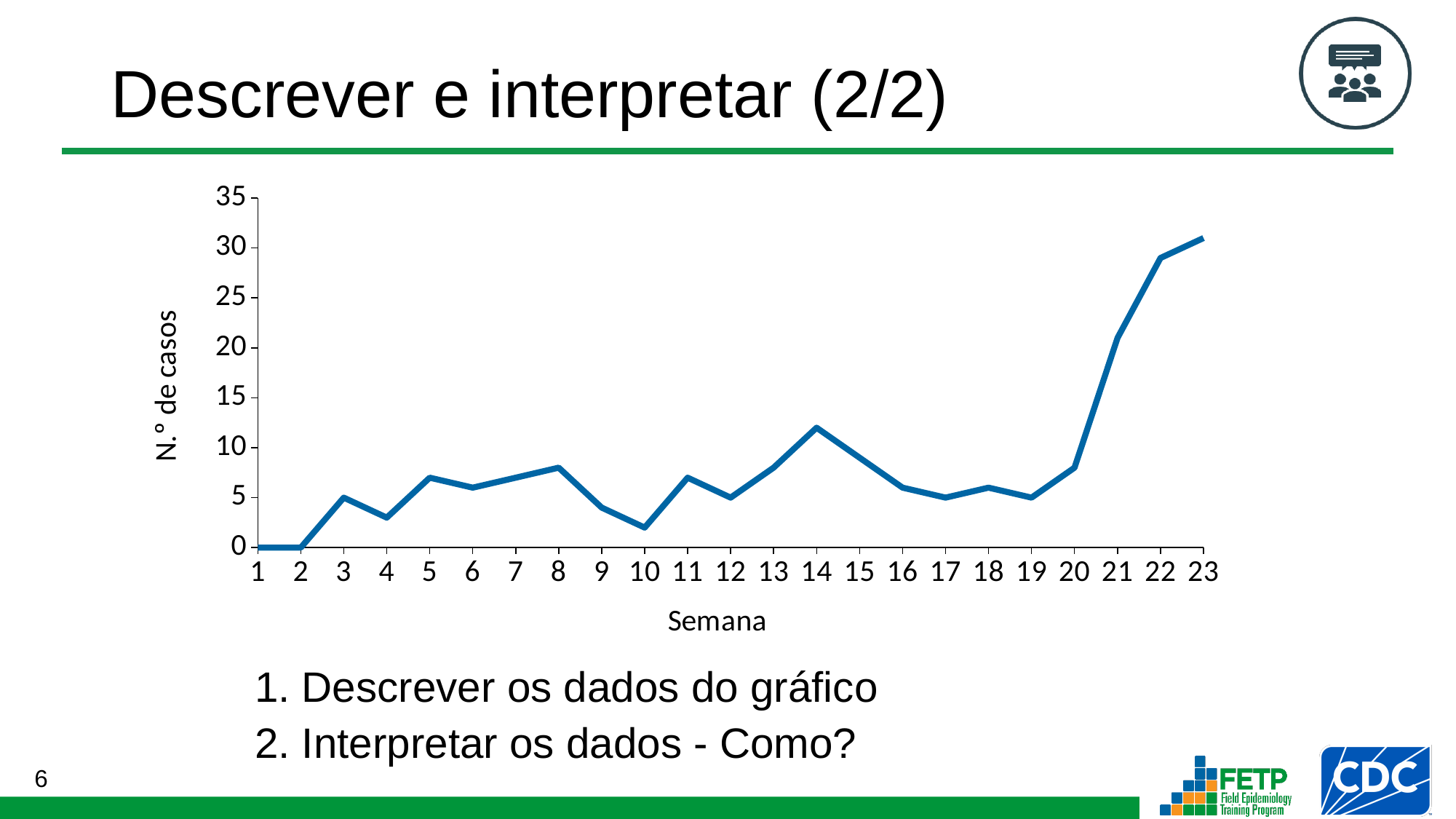

# Descrever e interpretar (2/2)

### Chart

| Category |  |
|---|---|
1. Descrever os dados do gráfico

2. Interpretar os dados - Como?